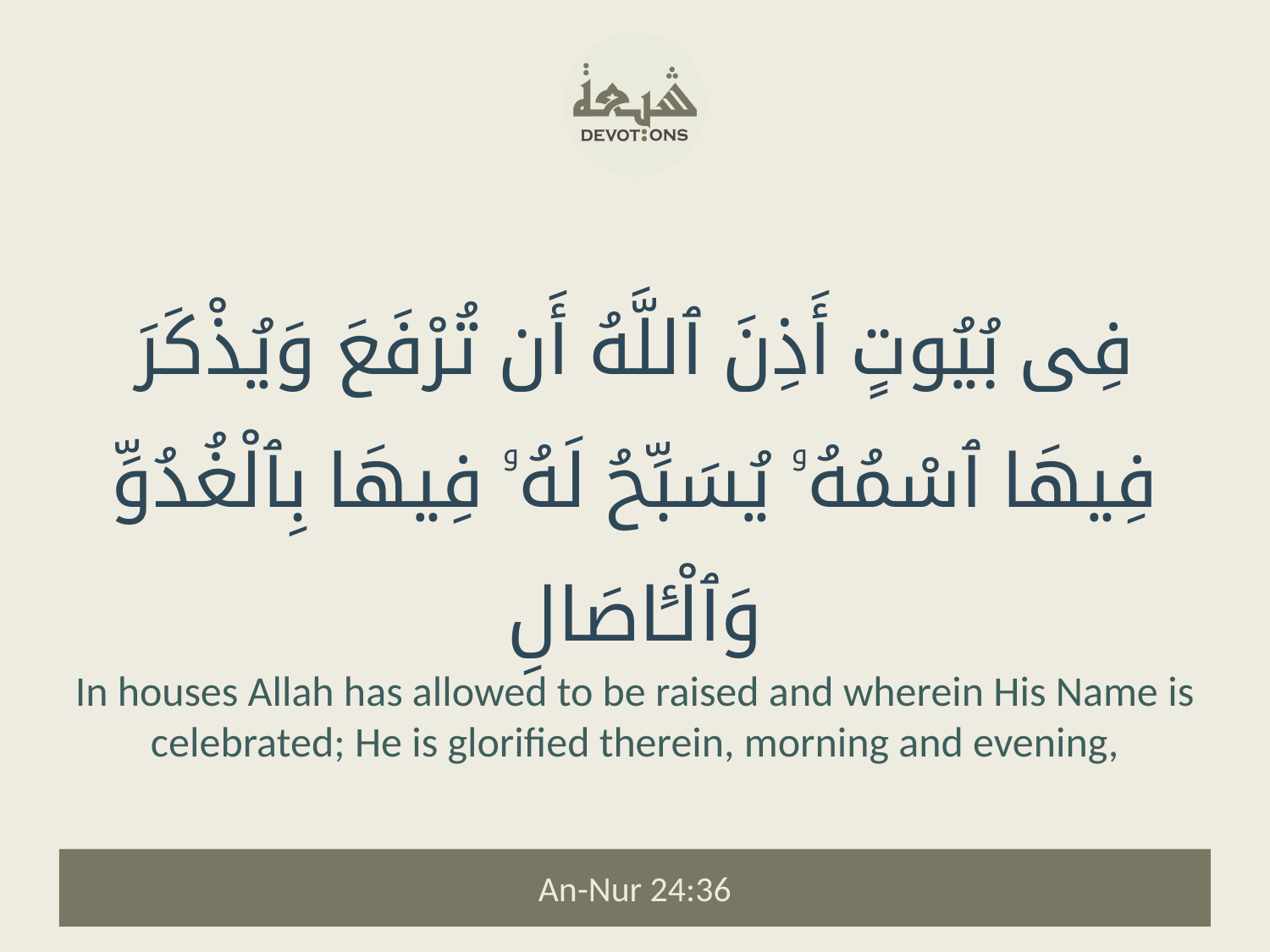

فِى بُيُوتٍ أَذِنَ ٱللَّهُ أَن تُرْفَعَ وَيُذْكَرَ فِيهَا ٱسْمُهُۥ يُسَبِّحُ لَهُۥ فِيهَا بِٱلْغُدُوِّ وَٱلْـَٔاصَالِ
In houses Allah has allowed to be raised and wherein His Name is celebrated; He is glorified therein, morning and evening,
An-Nur 24:36